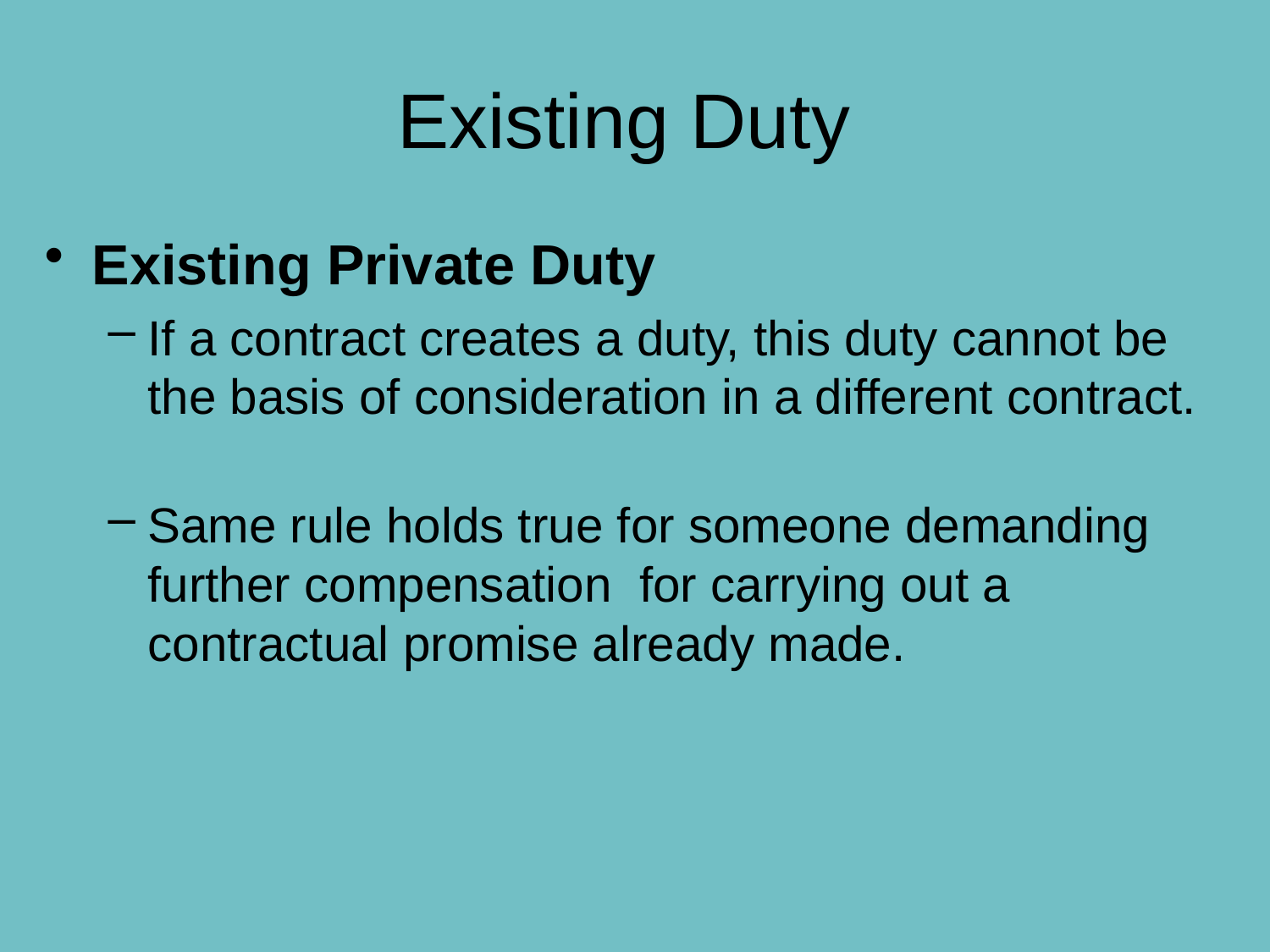

# Existing Duty
Existing Private Duty
If a contract creates a duty, this duty cannot be the basis of consideration in a different contract.
Same rule holds true for someone demanding further compensation  for carrying out a contractual promise already made.